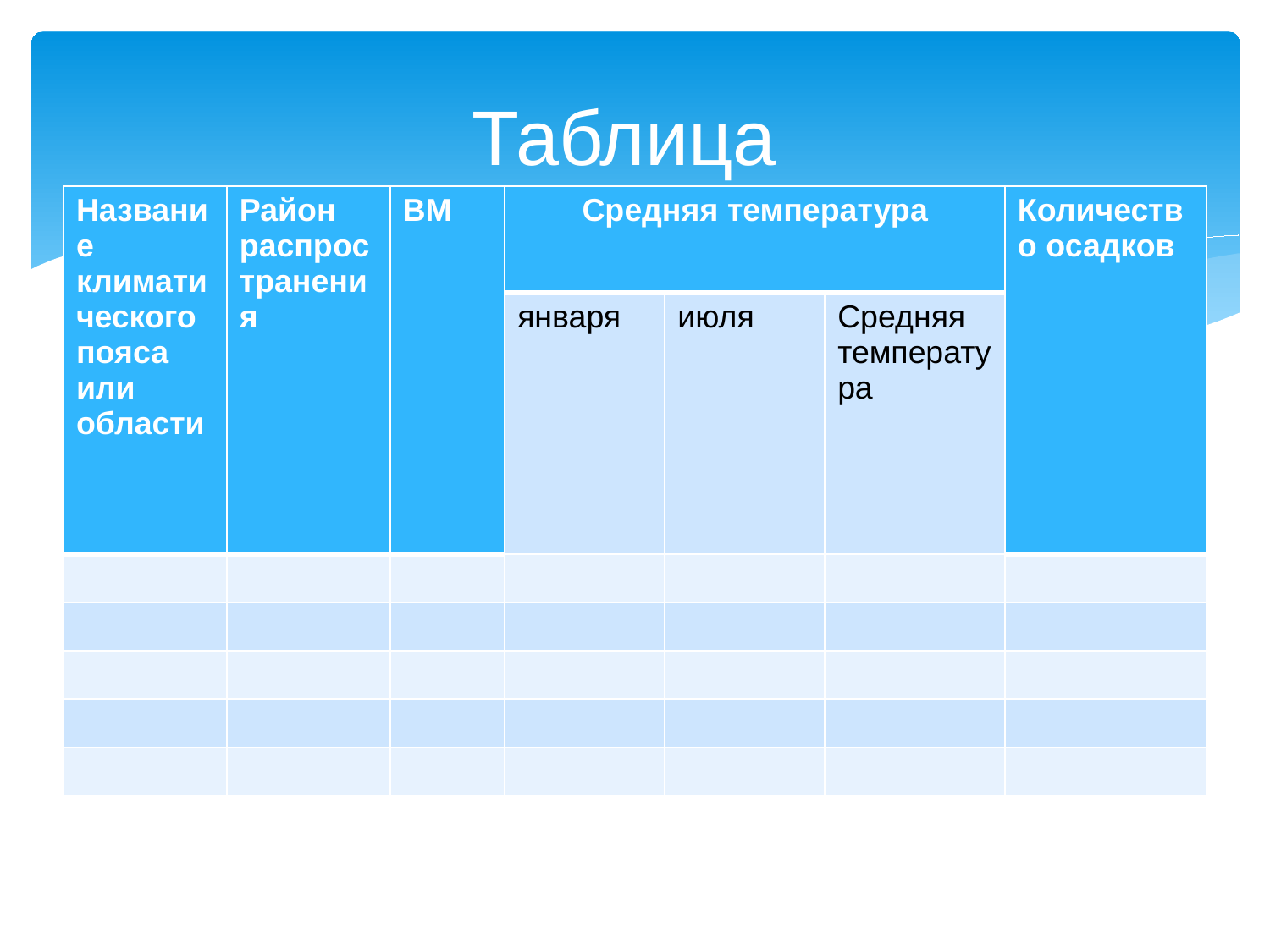

# Таблица
| Название климатического пояса или области | Район распространения | ВМ | Средняя температура |  |  | Количество осадков |
| --- | --- | --- | --- | --- | --- | --- |
|  |  |  | января | июля | Средняя температура |  |
|  |  |  |  |  |  |  |
|  |  |  |  |  |  |  |
|  |  |  |  |  |  |  |
|  |  |  |  |  |  |  |
|  |  |  |  |  |  |  |